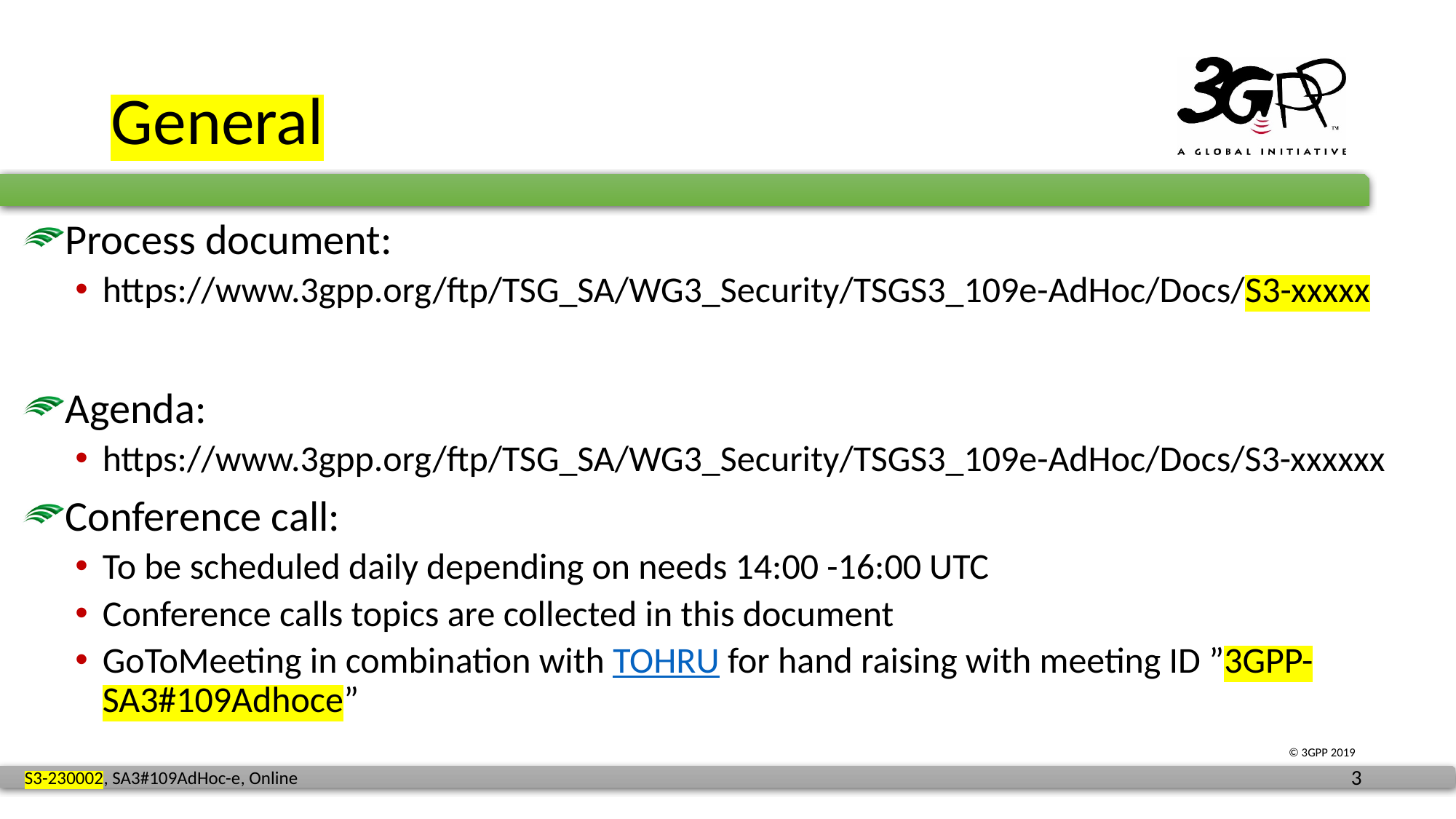

# General
Process document:
https://www.3gpp.org/ftp/TSG_SA/WG3_Security/TSGS3_109e-AdHoc/Docs/S3-xxxxx

Agenda:
https://www.3gpp.org/ftp/TSG_SA/WG3_Security/TSGS3_109e-AdHoc/Docs/S3-xxxxxx
Conference call:
To be scheduled daily depending on needs 14:00 -16:00 UTC
Conference calls topics are collected in this document
GoToMeeting in combination with TOHRU for hand raising with meeting ID ”3GPP-SA3#109Adhoce”